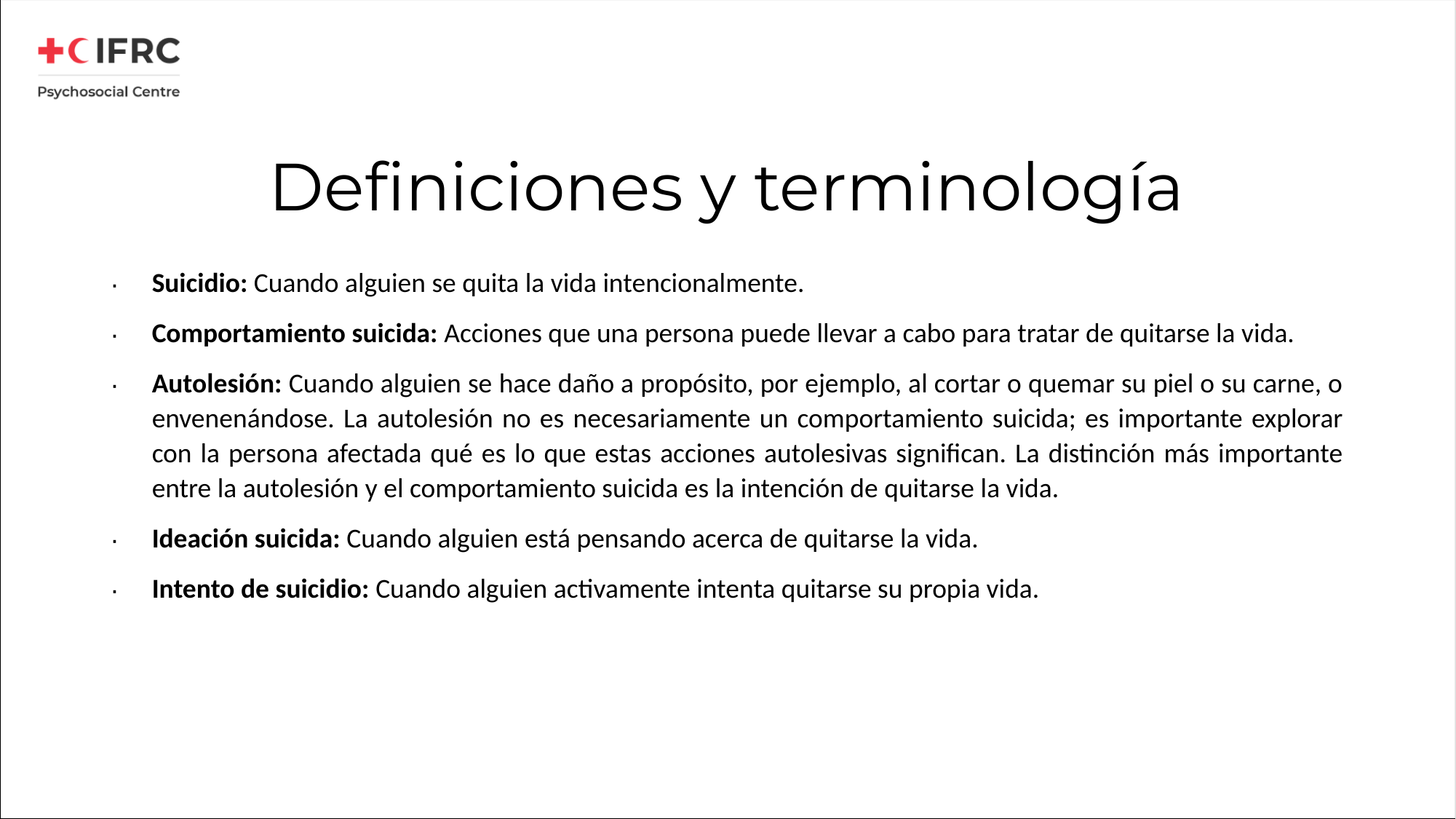

# Definiciones y terminología
Suicidio: Cuando alguien se quita la vida intencionalmente.
Comportamiento suicida: Acciones que una persona puede llevar a cabo para tratar de quitarse la vida.
Autolesión: Cuando alguien se hace daño a propósito, por ejemplo, al cortar o quemar su piel o su carne, o envenenándose. La autolesión no es necesariamente un comportamiento suicida; es importante explorar con la persona afectada qué es lo que estas acciones autolesivas significan. La distinción más importante entre la autolesión y el comportamiento suicida es la intención de quitarse la vida.
Ideación suicida: Cuando alguien está pensando acerca de quitarse la vida.
Intento de suicidio: Cuando alguien activamente intenta quitarse su propia vida.